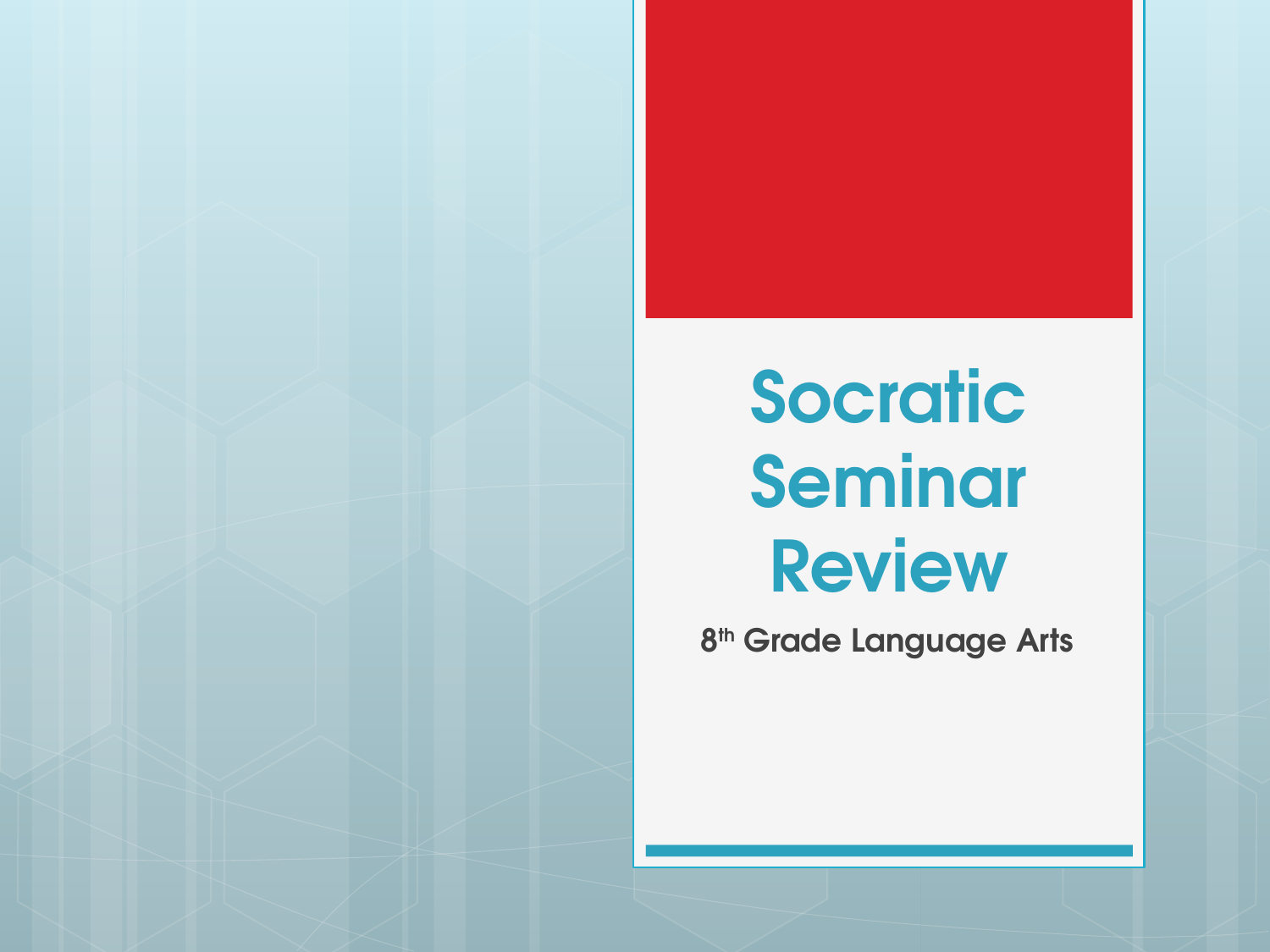

# Socratic Seminar Review
8th Grade Language Arts